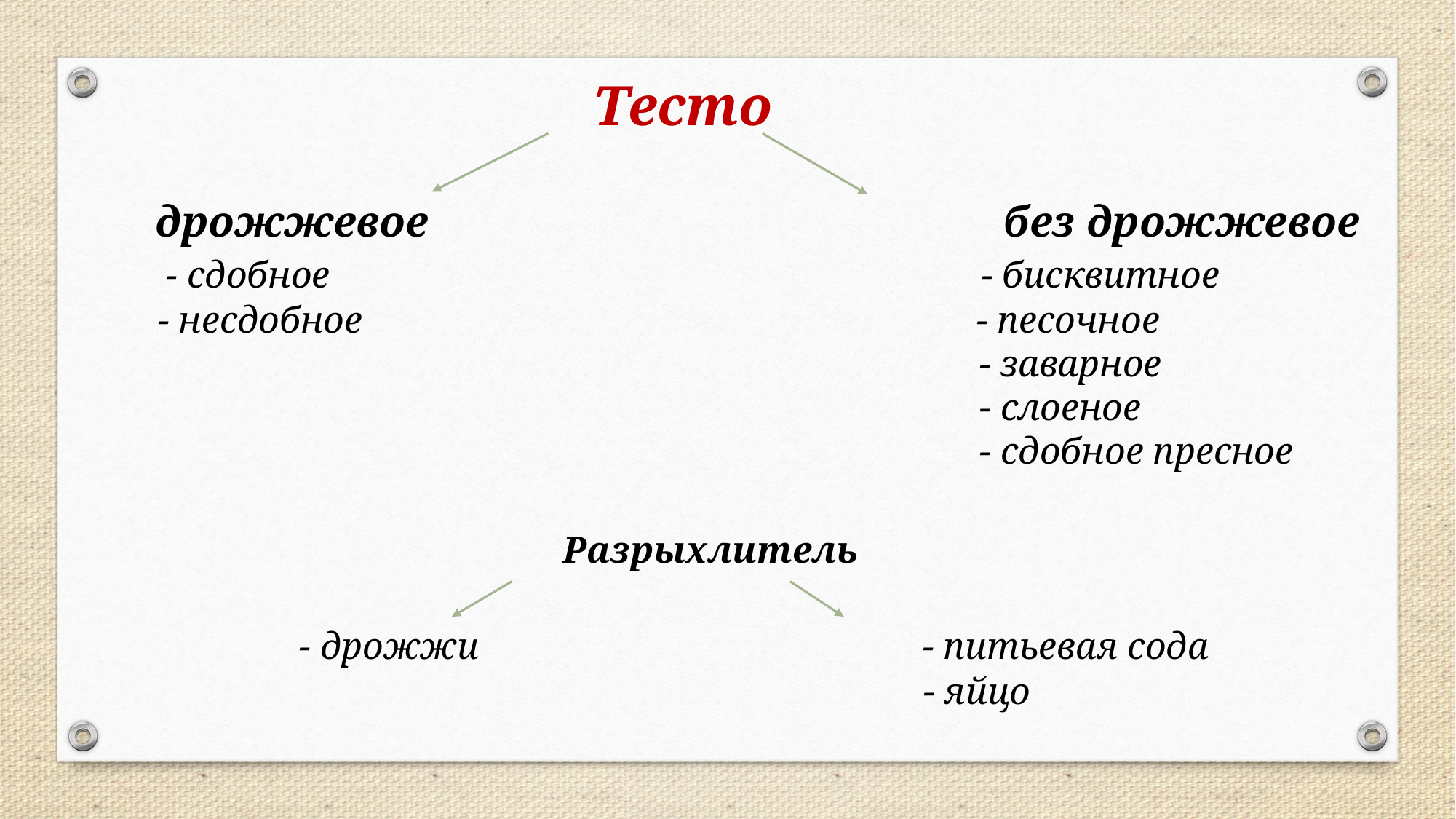

Тесто
    дрожжевое                                                    без дрожжевое
     - сдобное                                                                     - бисквитное
     - несдобное                                                                 - песочное
                                                                                            - заварное
                                                                                            - слоеное
                                                                                            - сдобное пресное
                                    Разрыхлитель
                 - дрожжи                                               - питьевая сода
                                                                                      - яйцо